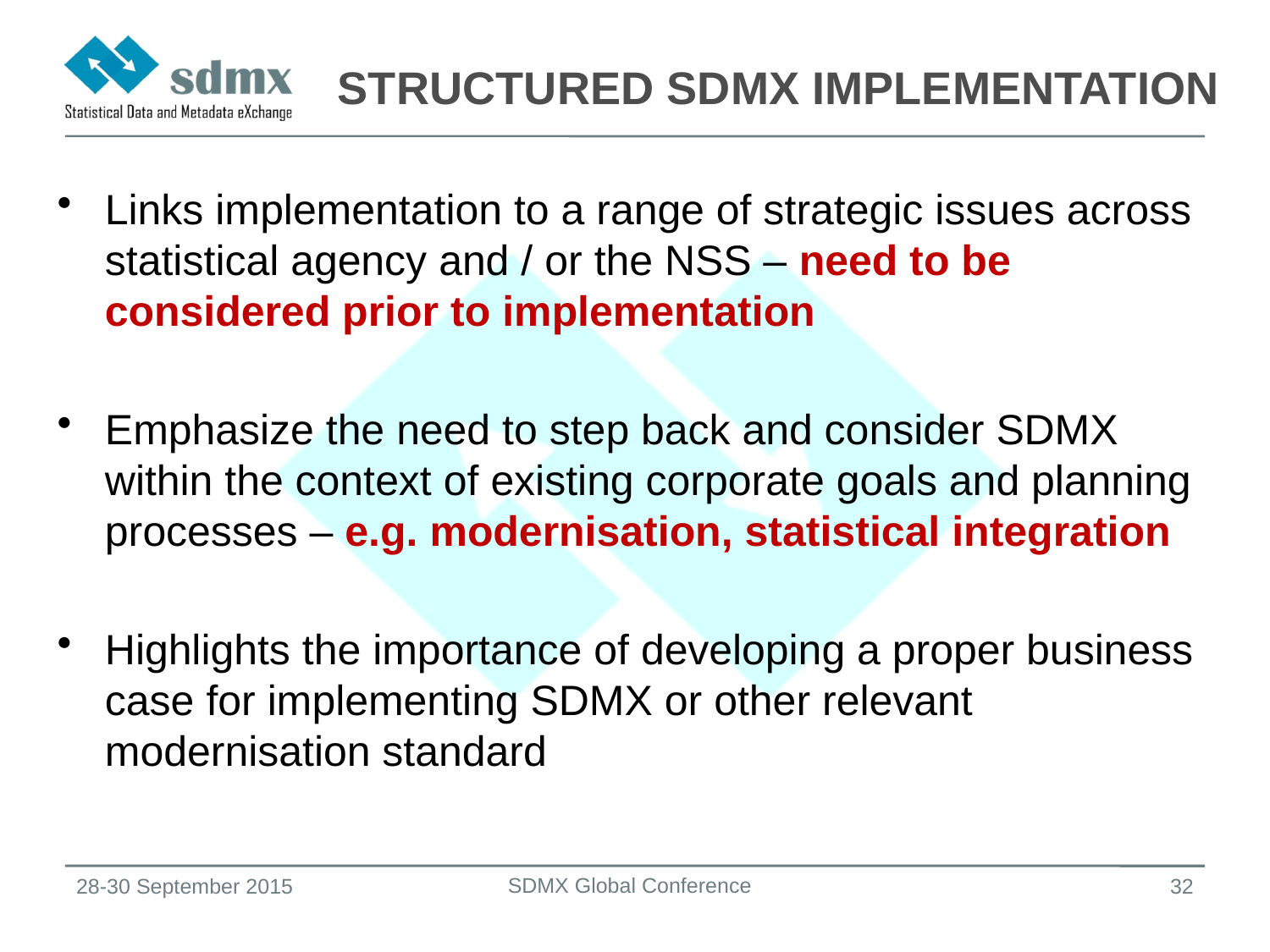

# STRUCTURED SDMX IMPLEMENTATION
Links implementation to a range of strategic issues across statistical agency and / or the NSS – need to be considered prior to implementation

Emphasize the need to step back and consider SDMX  within the context of existing corporate goals and planning processes – e.g. modernisation, statistical integration

Highlights the importance of developing a proper business case for implementing SDMX or other relevant modernisation standard

SDMX Global Conference
28-30 September 2015
32